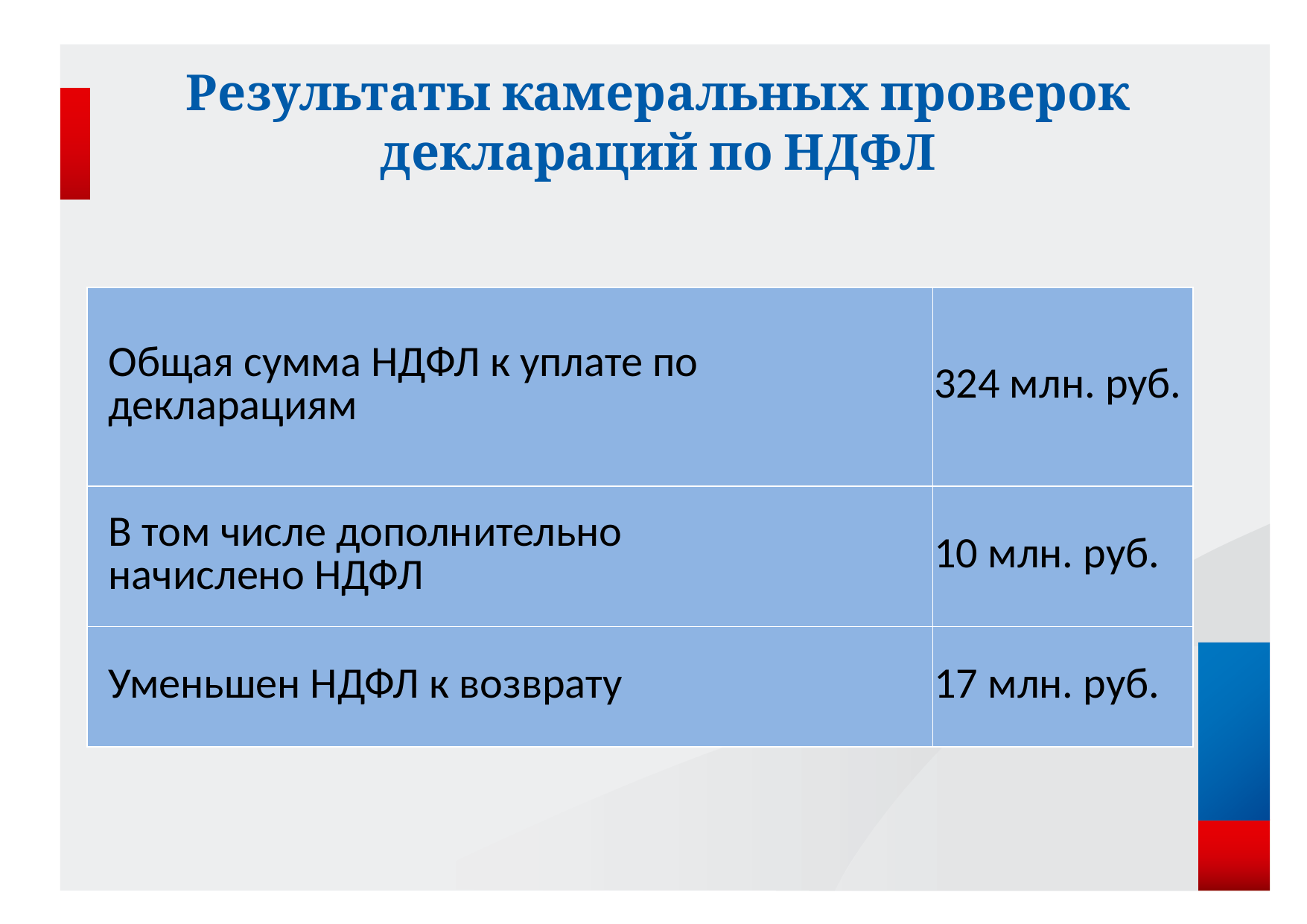

Результаты камеральных проверок деклараций по НДФЛ

| Общая сумма НДФЛ к уплате по декларациям | 324 млн. руб. |
| --- | --- |
| В том числе дополнительно начислено НДФЛ | 10 млн. руб. |
| Уменьшен НДФЛ к возврату | 17 млн. руб. |